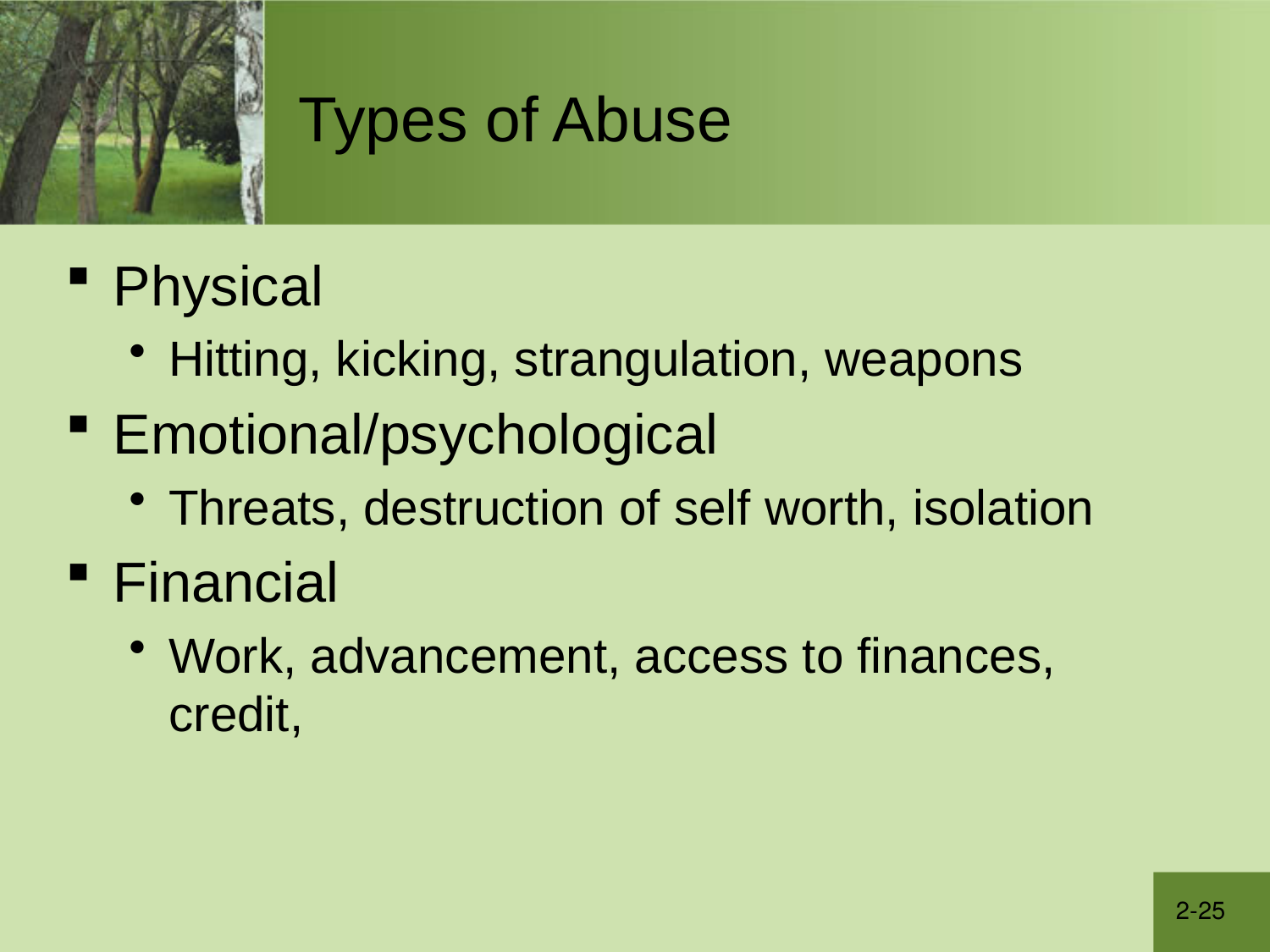

# Types of Abuse
Physical
Hitting, kicking, strangulation, weapons
Emotional/psychological
Threats, destruction of self worth, isolation
Financial
Work, advancement, access to finances, credit,
2-25